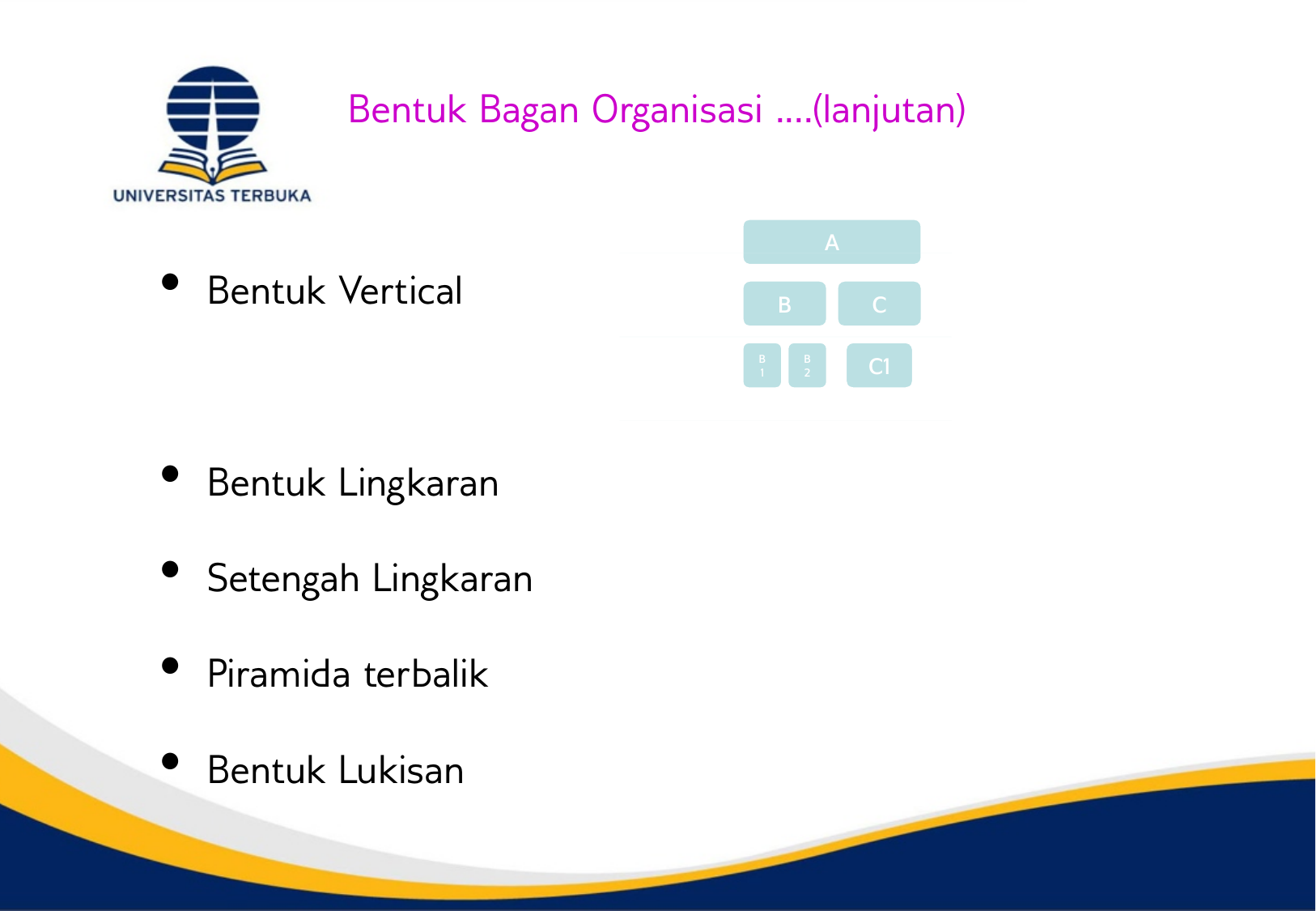

# Bentuk Bagan Organisasi ....(lanjutan)
A
B
B1
B2
C
C1
Bentuk Vertical

Bentuk Lingkaran
Setengah Lingkaran
Piramida terbalik
Bentuk Lukisan